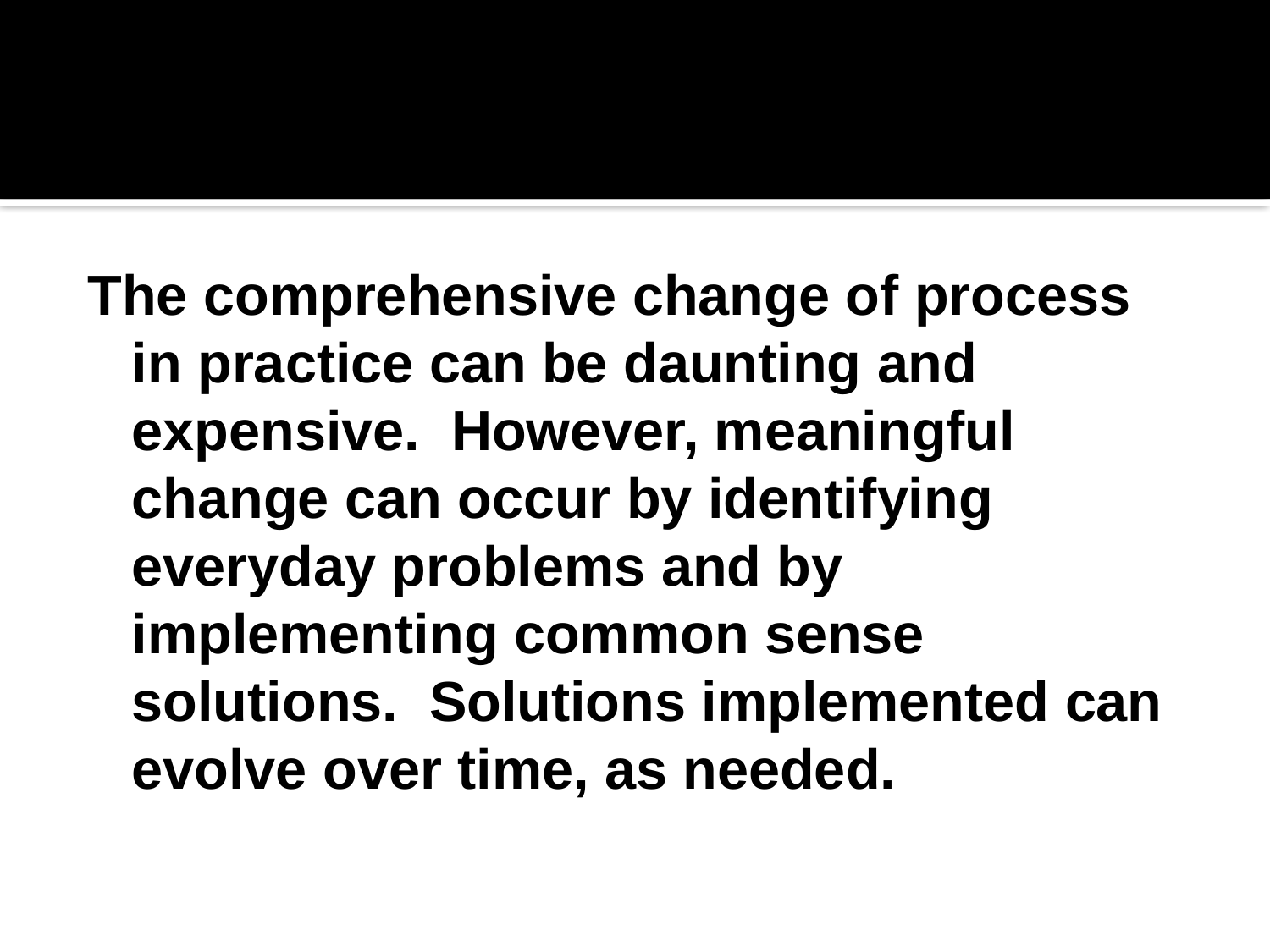

The comprehensive change of process in practice can be daunting and expensive.  However, meaningful change can occur by identifying everyday problems and by implementing common sense solutions.  Solutions implemented can evolve over time, as needed.